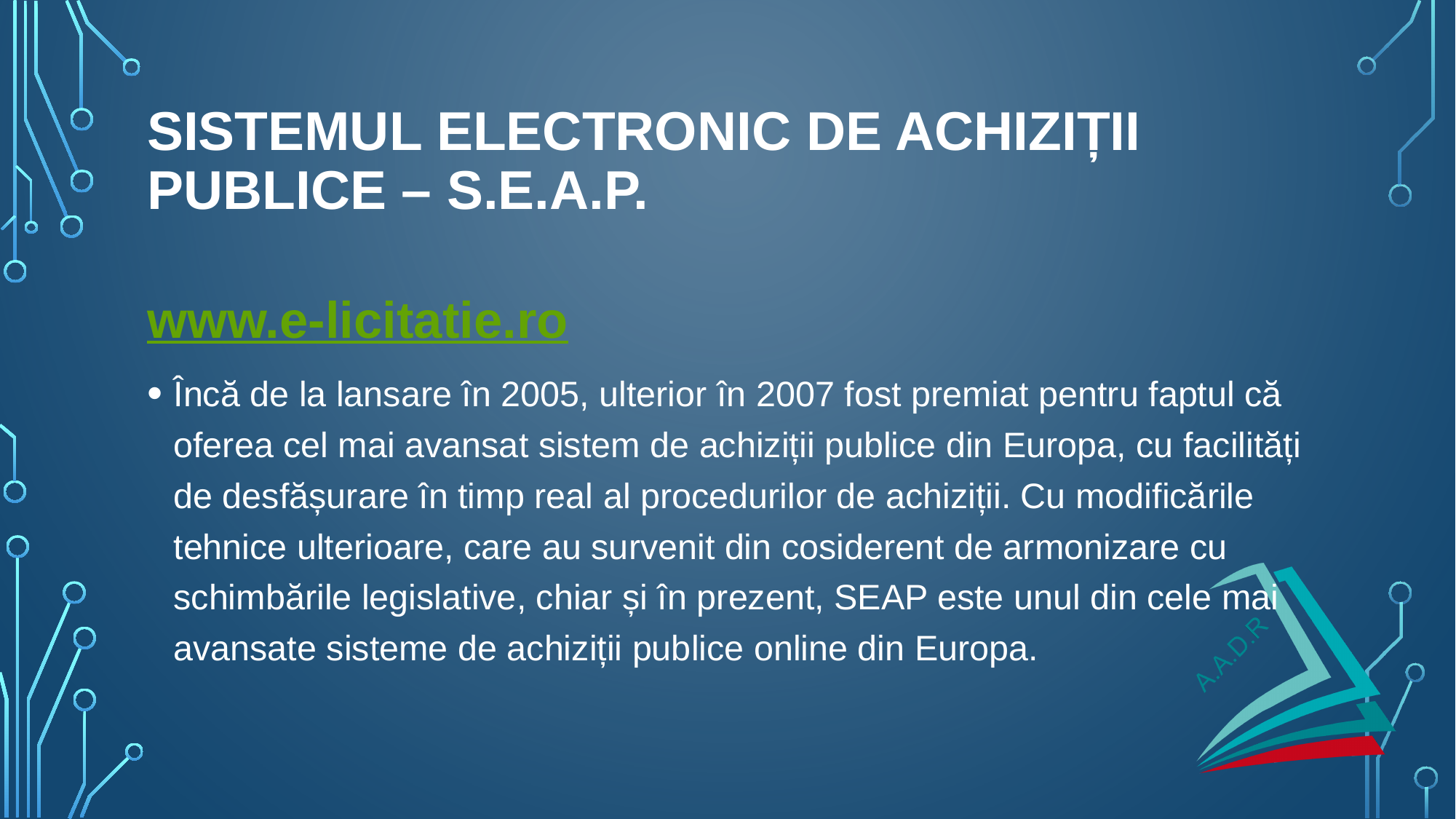

# Sistemul Electronic de Achiziții Publice – S.E.A.P.
www.e-licitatie.ro
Încă de la lansare în 2005, ulterior în 2007 fost premiat pentru faptul că oferea cel mai avansat sistem de achiziții publice din Europa, cu facilități de desfășurare în timp real al procedurilor de achiziții. Cu modificările tehnice ulterioare, care au survenit din cosiderent de armonizare cu schimbările legislative, chiar și în prezent, SEAP este unul din cele mai avansate sisteme de achiziții publice online din Europa.